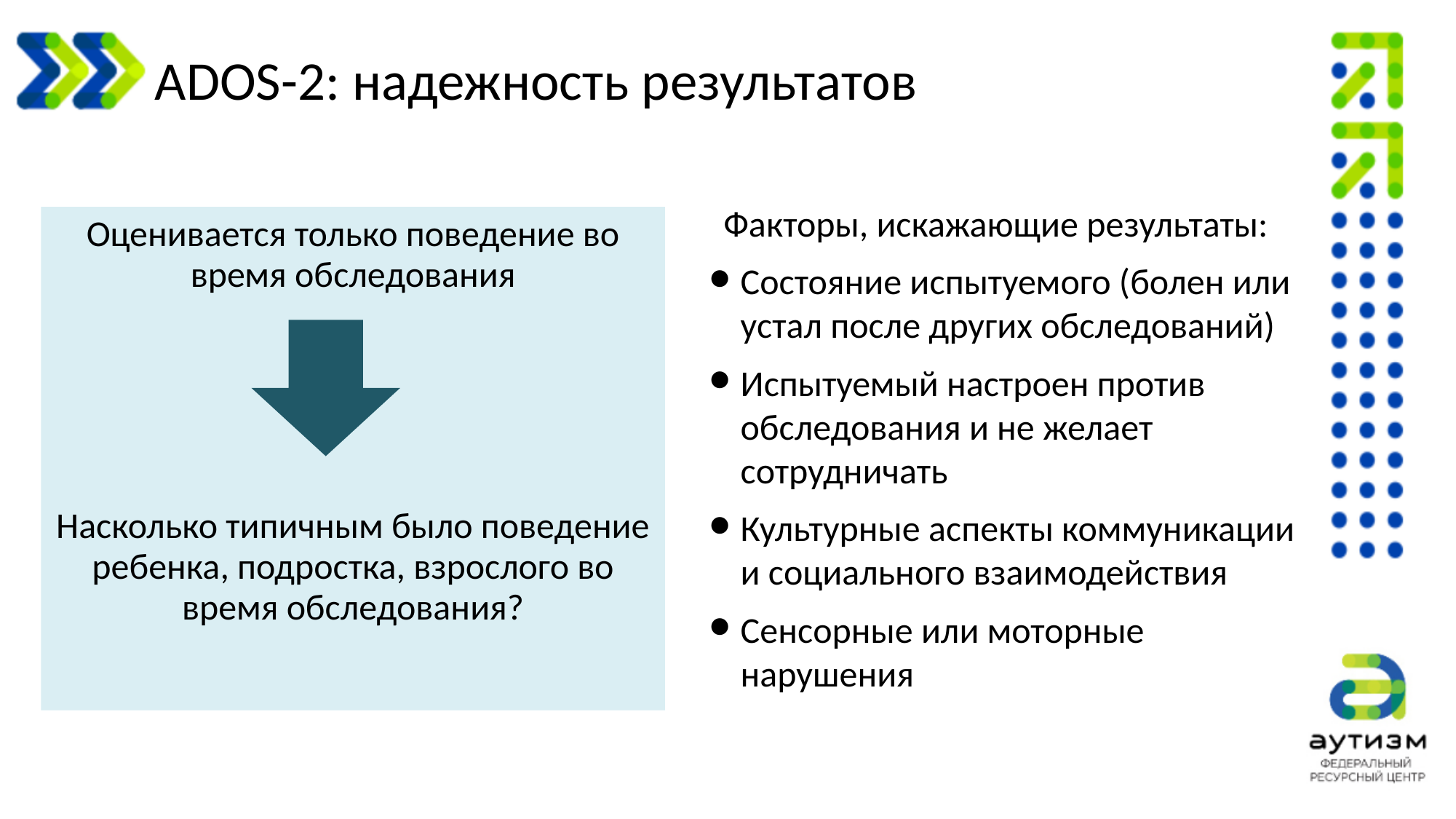

ADOS-2: надежность результатов
Факторы, искажающие результаты:
Состояние испытуемого (болен или устал после других обследований)
Испытуемый настроен против обследования и не желает сотрудничать
Культурные аспекты коммуникации и социального взаимодействия
Сенсорные или моторные нарушения
Оценивается только поведение во время обследования

Насколько типичным было поведение ребенка, подростка, взрослого во время обследования?